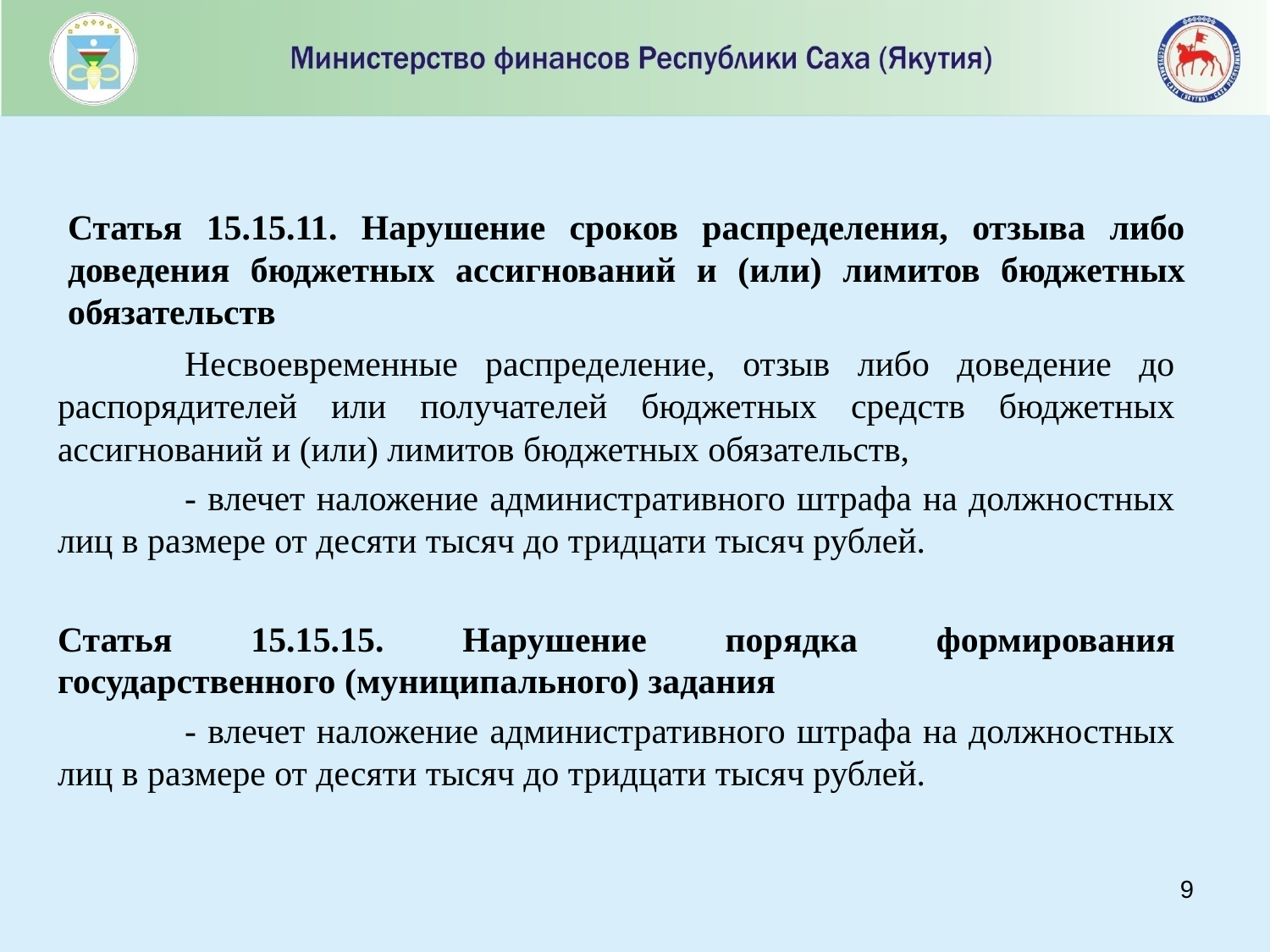

# Статья 15.15.11. Нарушение сроков распределения, отзыва либо доведения бюджетных ассигнований и (или) лимитов бюджетных обязательств

	Несвоевременные распределение, отзыв либо доведение до распорядителей или получателей бюджетных средств бюджетных ассигнований и (или) лимитов бюджетных обязательств,
	- влечет наложение административного штрафа на должностных лиц в размере от десяти тысяч до тридцати тысяч рублей.

Статья 15.15.15. Нарушение порядка формирования государственного (муниципального) задания
	- влечет наложение административного штрафа на должностных лиц в размере от десяти тысяч до тридцати тысяч рублей.

9